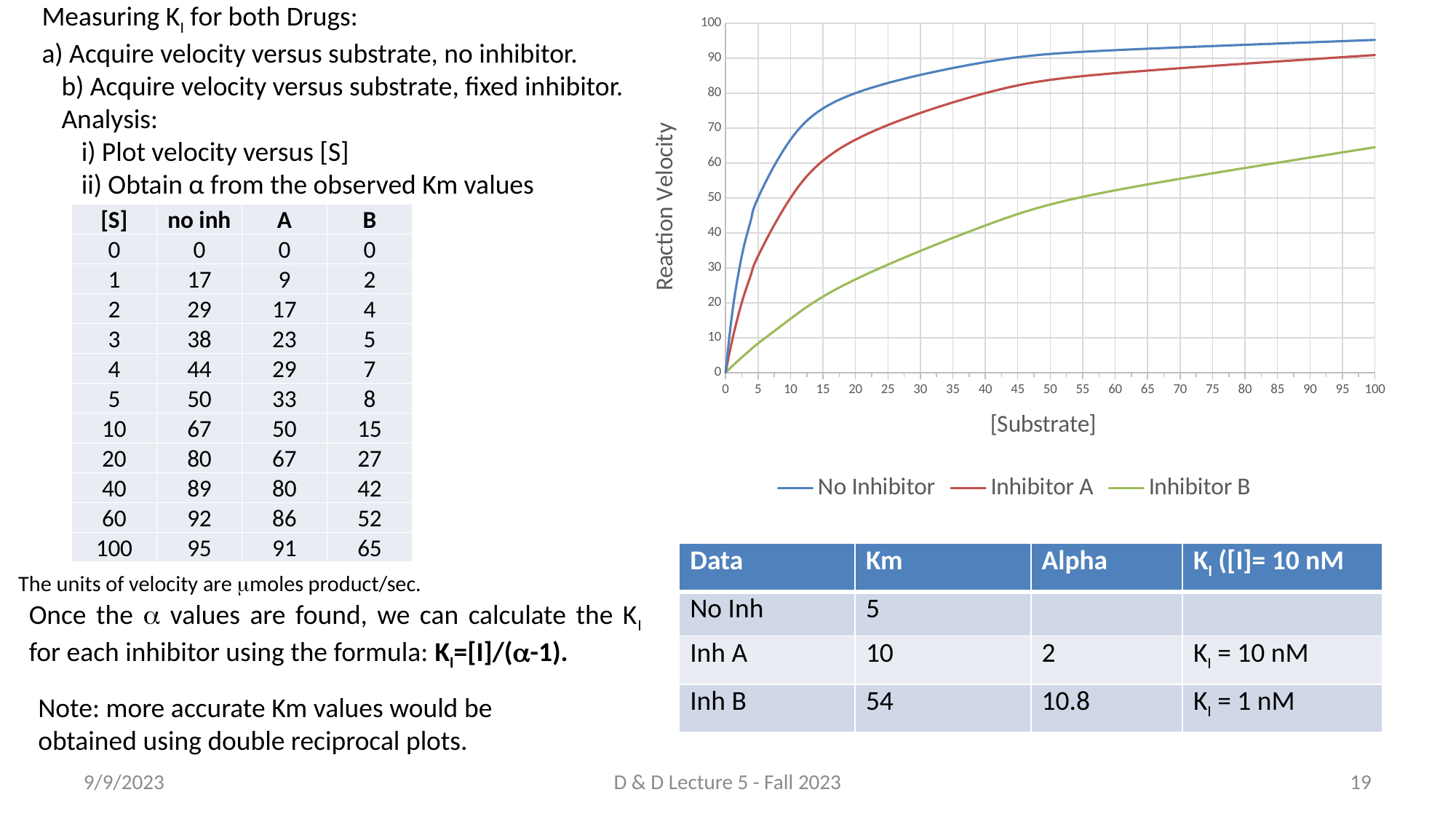

Measuring KI for both Drugs:
a) Acquire velocity versus substrate, no inhibitor.
b) Acquire velocity versus substrate, fixed inhibitor.
Analysis:
i) Plot velocity versus [S]
ii) Obtain α from the observed Km values

### Chart

| Category |  |  |  |
|---|---|---|---|
| [S] | no inh | A | B |
| --- | --- | --- | --- |
| 0 | 0 | 0 | 0 |
| 1 | 17 | 9 | 2 |
| 2 | 29 | 17 | 4 |
| 3 | 38 | 23 | 5 |
| 4 | 44 | 29 | 7 |
| 5 | 50 | 33 | 8 |
| 10 | 67 | 50 | 15 |
| 20 | 80 | 67 | 27 |
| 40 | 89 | 80 | 42 |
| 60 | 92 | 86 | 52 |
| 100 | 95 | 91 | 65 |
| Data | Km | Alpha | KI ([I]= 10 nM |
| --- | --- | --- | --- |
| No Inh | 5 |  |  |
| Inh A | 10 | 2 | KI = 10 nM |
| Inh B | 54 | 10.8 | KI = 1 nM |
The units of velocity are μmoles product/sec.
Once the α values are found, we can calculate the KI for each inhibitor using the formula: KI=[I]/(α-1).
Note: more accurate Km values would be obtained using double reciprocal plots.
9/9/2023
D & D Lecture 5 - Fall 2023
19